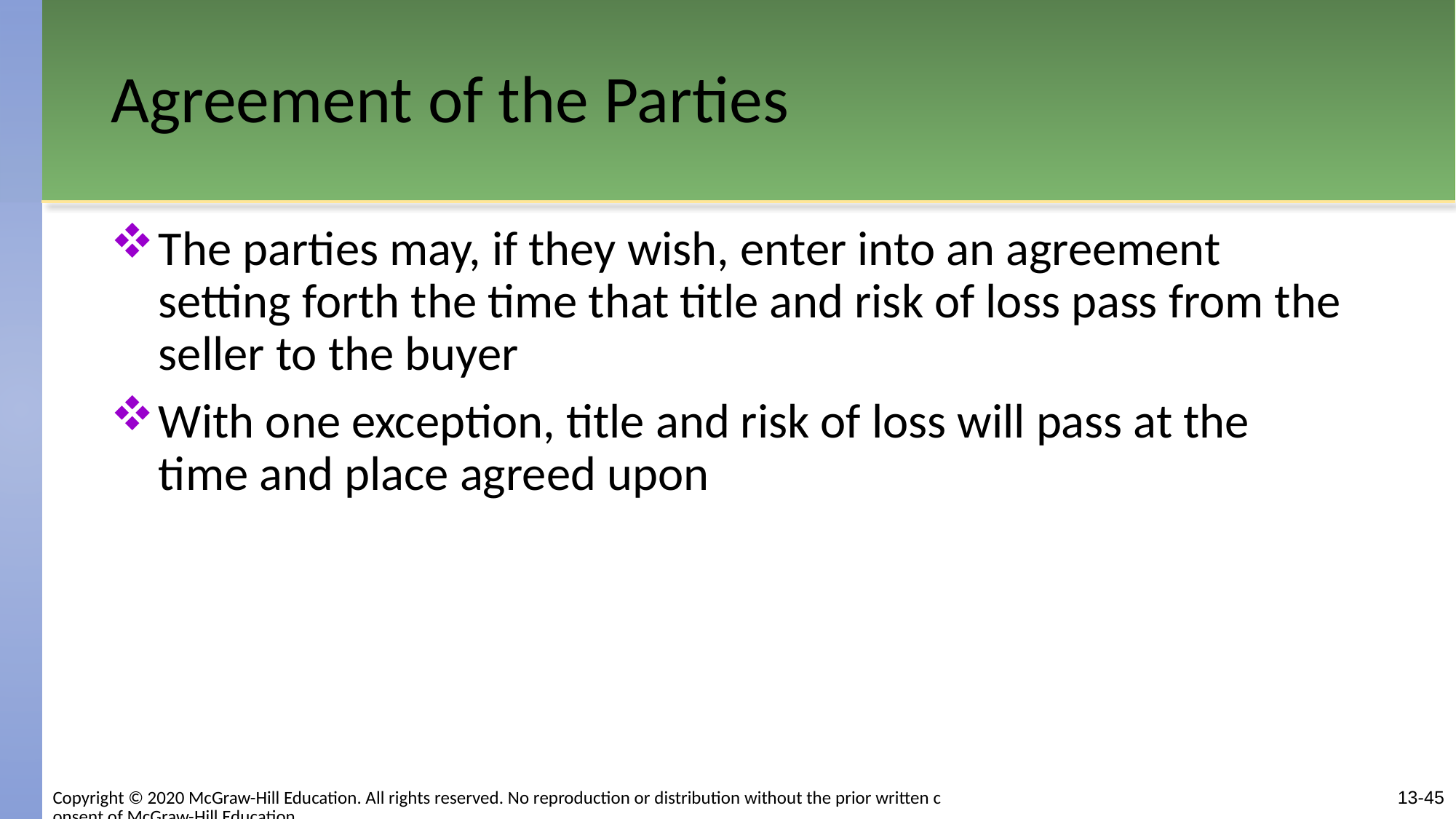

# Agreement of the Parties
The parties may, if they wish, enter into an agreement setting forth the time that title and risk of loss pass from the seller to the buyer
With one exception, title and risk of loss will pass at the time and place agreed upon

Copyright © 2020 McGraw-Hill Education. All rights reserved. No reproduction or distribution without the prior written consent of McGraw-Hill Education.
13-45